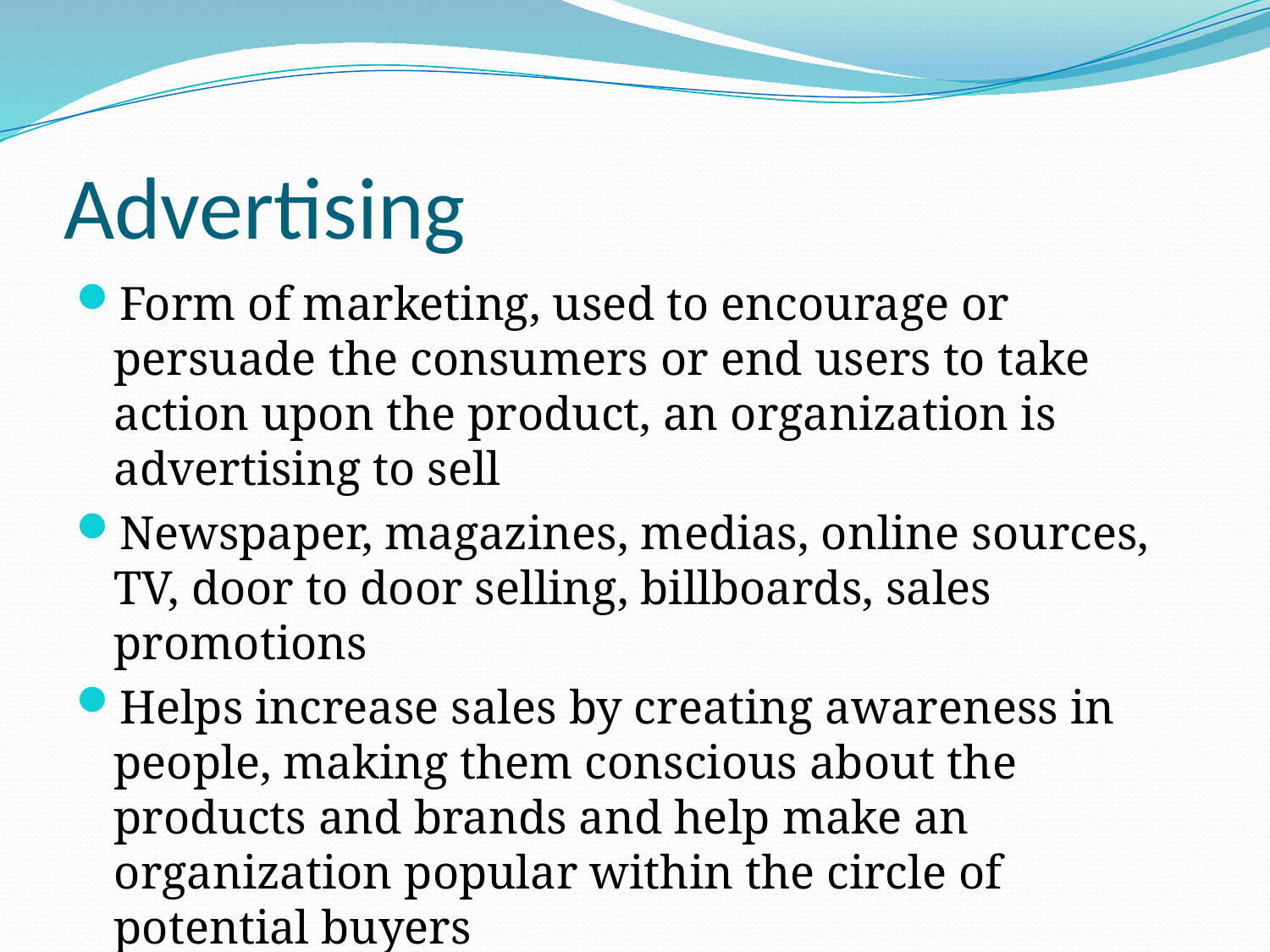

# Advertising
Form of marketing, used to encourage or persuade the consumers or end users to take action upon the product, an organization is advertising to sell
Newspaper, magazines, medias, online sources, TV, door to door selling, billboards, sales promotions
Helps increase sales by creating awareness in people, making them conscious about the products and brands and help make an organization popular within the circle of potential buyers